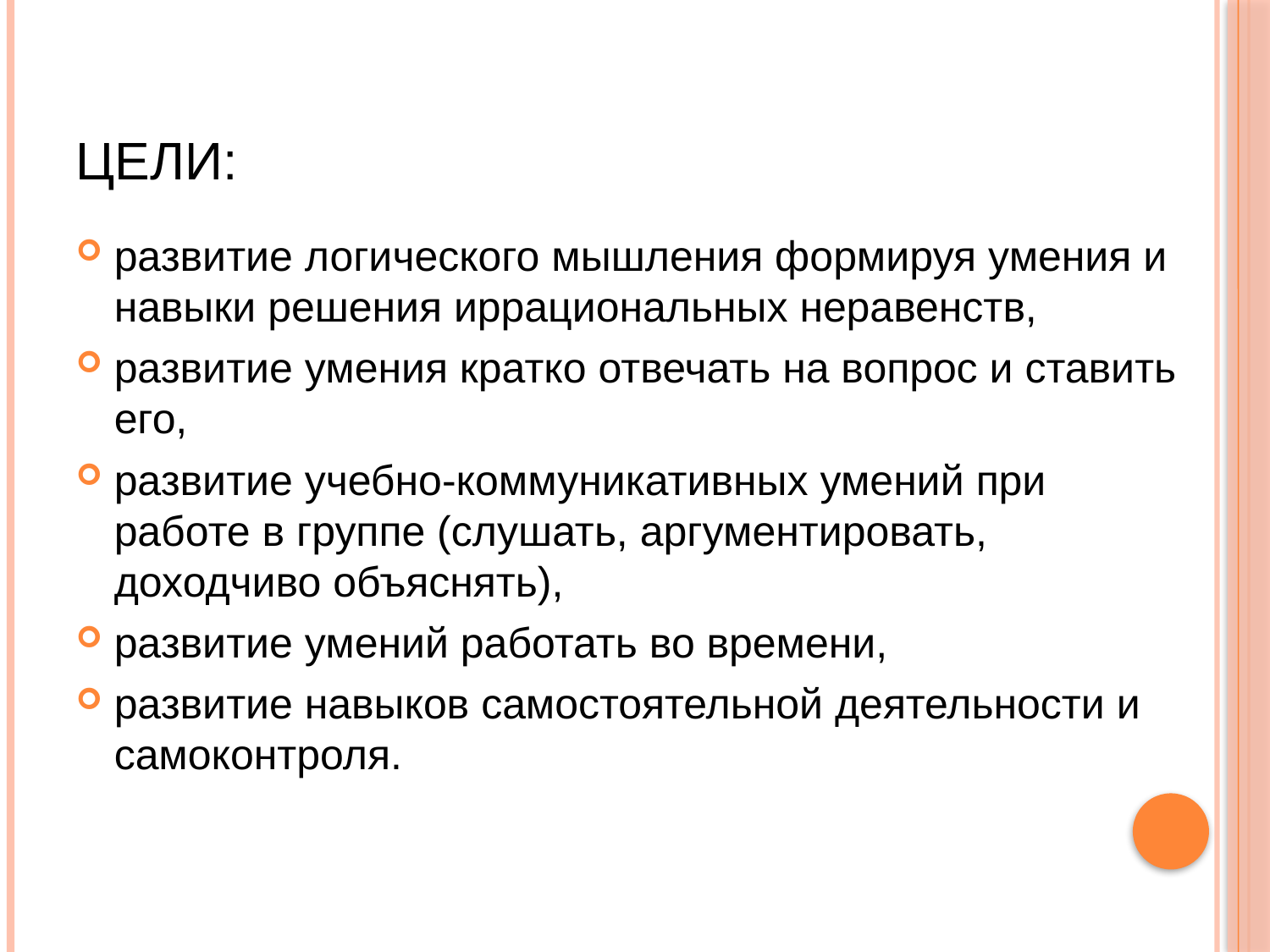

# Цели:
развитие логического мышления формируя умения и навыки решения иррациональных неравенств,
развитие умения кратко отвечать на вопрос и ставить его,
развитие учебно-коммуникативных умений при работе в группе (слушать, аргументировать,   доходчиво объяснять),
развитие умений работать во времени,
развитие навыков самостоятельной деятельности и самоконтроля.